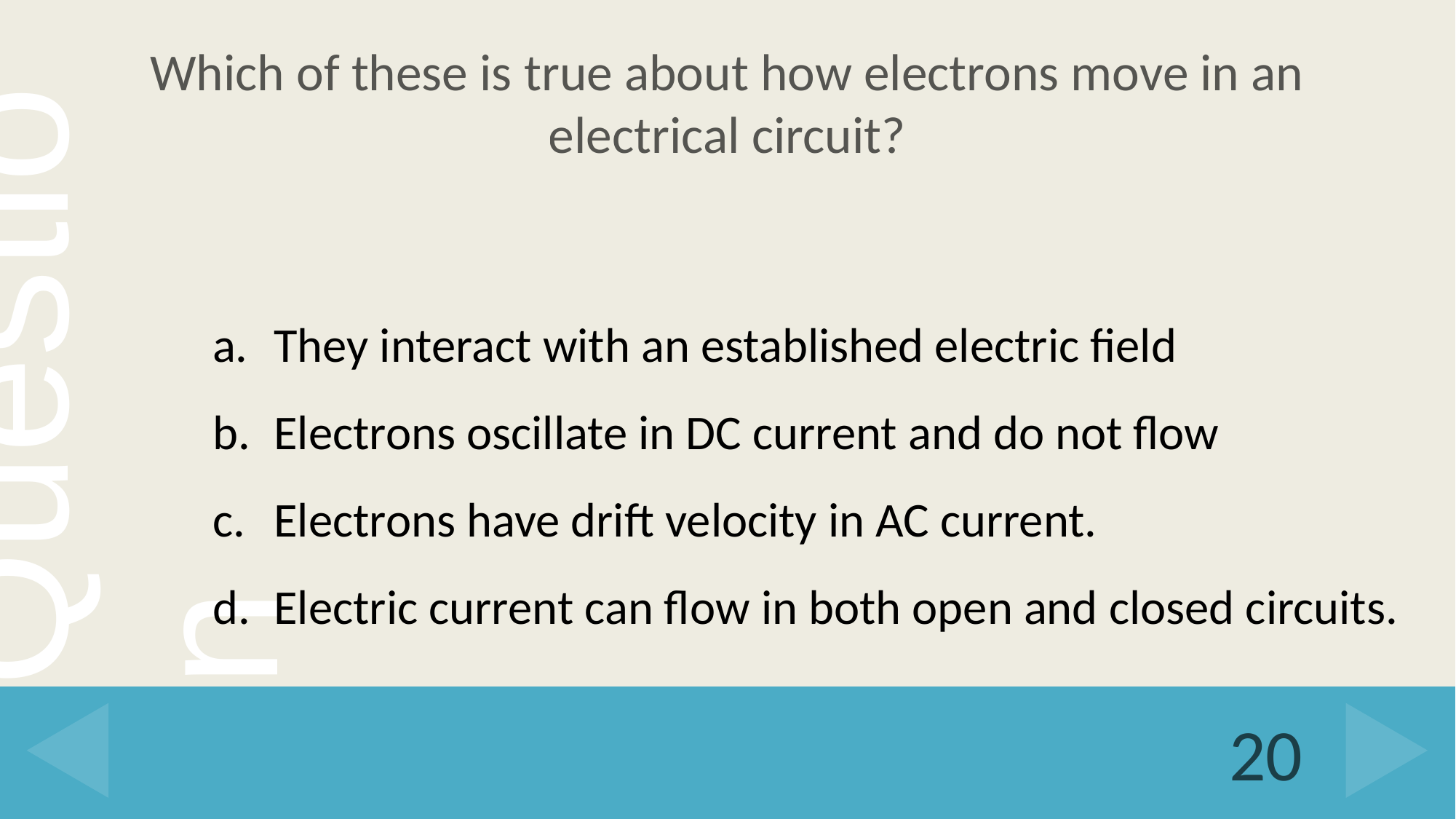

# Which of these is true about how electrons move in an electrical circuit?
They interact with an established electric field
Electrons oscillate in DC current and do not flow
Electrons have drift velocity in AC current.
Electric current can flow in both open and closed circuits.

20